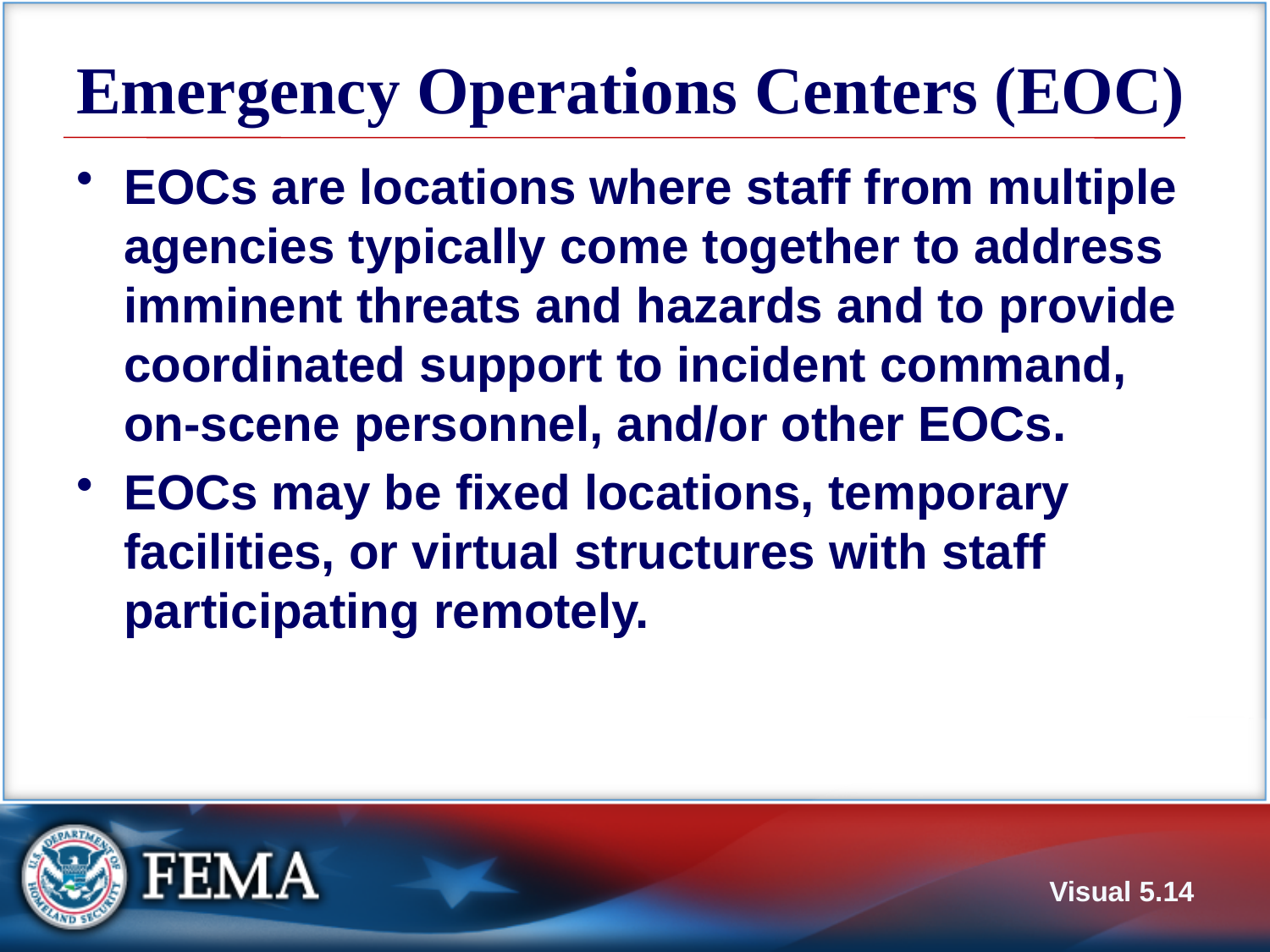

# Emergency Operations Centers (EOC)
EOCs are locations where staff from multiple agencies typically come together to address imminent threats and hazards and to provide coordinated support to incident command, on-scene personnel, and/or other EOCs.
EOCs may be fixed locations, temporary facilities, or virtual structures with staff participating remotely.
Visual 5.14